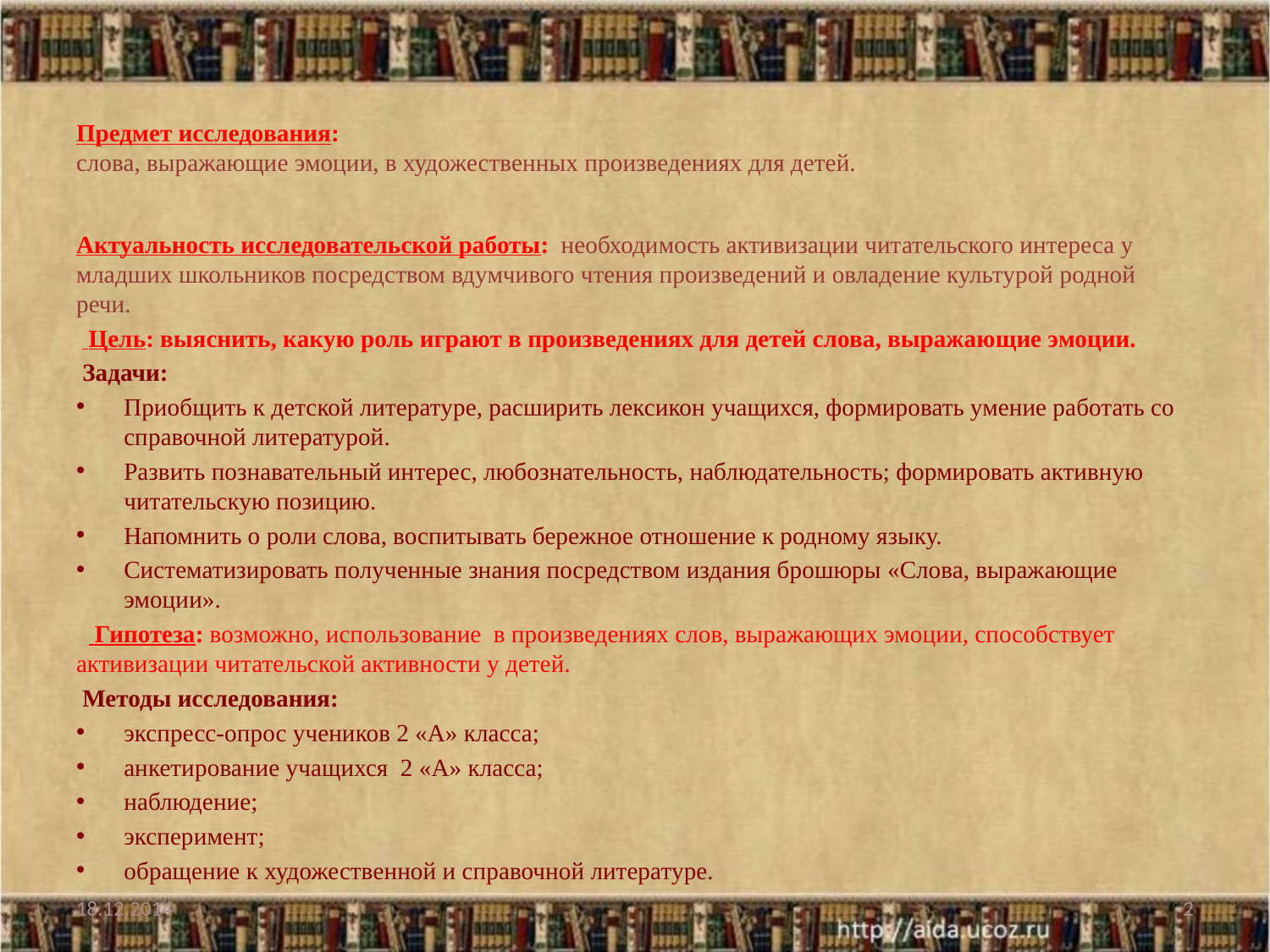

# Предмет исследования: слова, выражающие эмоции, в художественных произведениях для детей.
Актуальность исследовательской работы:  необходимость активизации читательского интереса у младших школьников посредством вдумчивого чтения произведений и овладение культурой родной речи.
  Цель: выяснить, какую роль играют в произведениях для детей слова, выражающие эмоции.
 Задачи:
Приобщить к детской литературе, расширить лексикон учащихся, формировать умение работать со справочной литературой.
Развить познавательный интерес, любознательность, наблюдательность; формировать активную читательскую позицию.
Напомнить о роли слова, воспитывать бережное отношение к родному языку.
Систематизировать полученные знания посредством издания брошюры «Слова, выражающие эмоции».
   Гипотеза: возможно, использование  в произведениях слов, выражающих эмоции, способствует активизации читательской активности у детей.
 Методы исследования:
экспресс-опрос учеников 2 «А» класса;
анкетирование учащихся  2 «А» класса;
наблюдение;
эксперимент;
обращение к художественной и справочной литературе.
18.12.2014
2